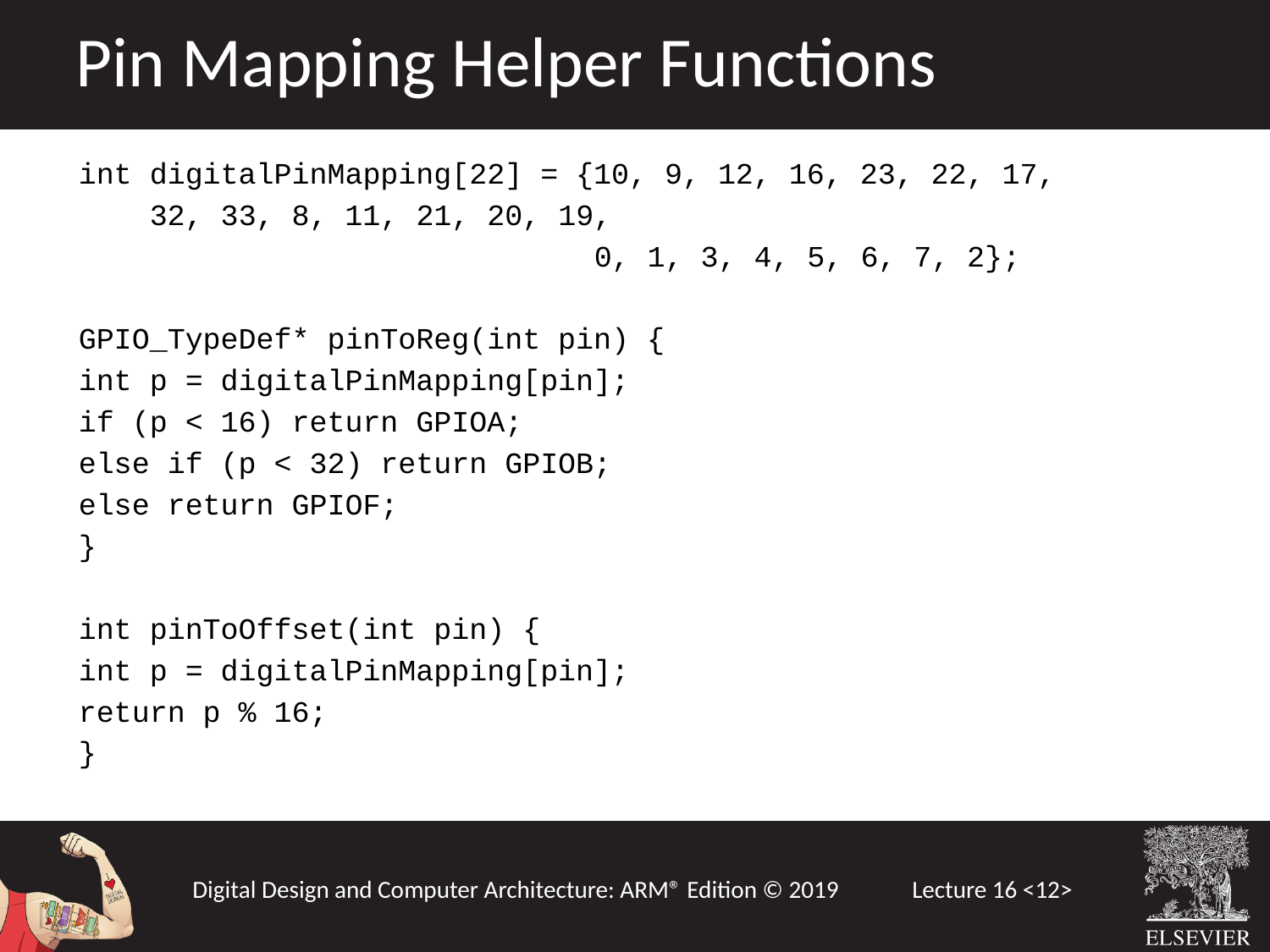

Pin Mapping Helper Functions
int digitalPinMapping[22] = {10, 9, 12, 16, 23, 22, 17,
				    32, 33, 8, 11, 21, 20, 19,
                             0, 1, 3, 4, 5, 6, 7, 2};

GPIO_TypeDef* pinToReg(int pin) {
	int p = digitalPinMapping[pin];
	if (p < 16) return GPIOA;
	else if (p < 32) return GPIOB;
	else return GPIOF;
}

int pinToOffset(int pin) {
	int p = digitalPinMapping[pin];
	return p % 16;
}